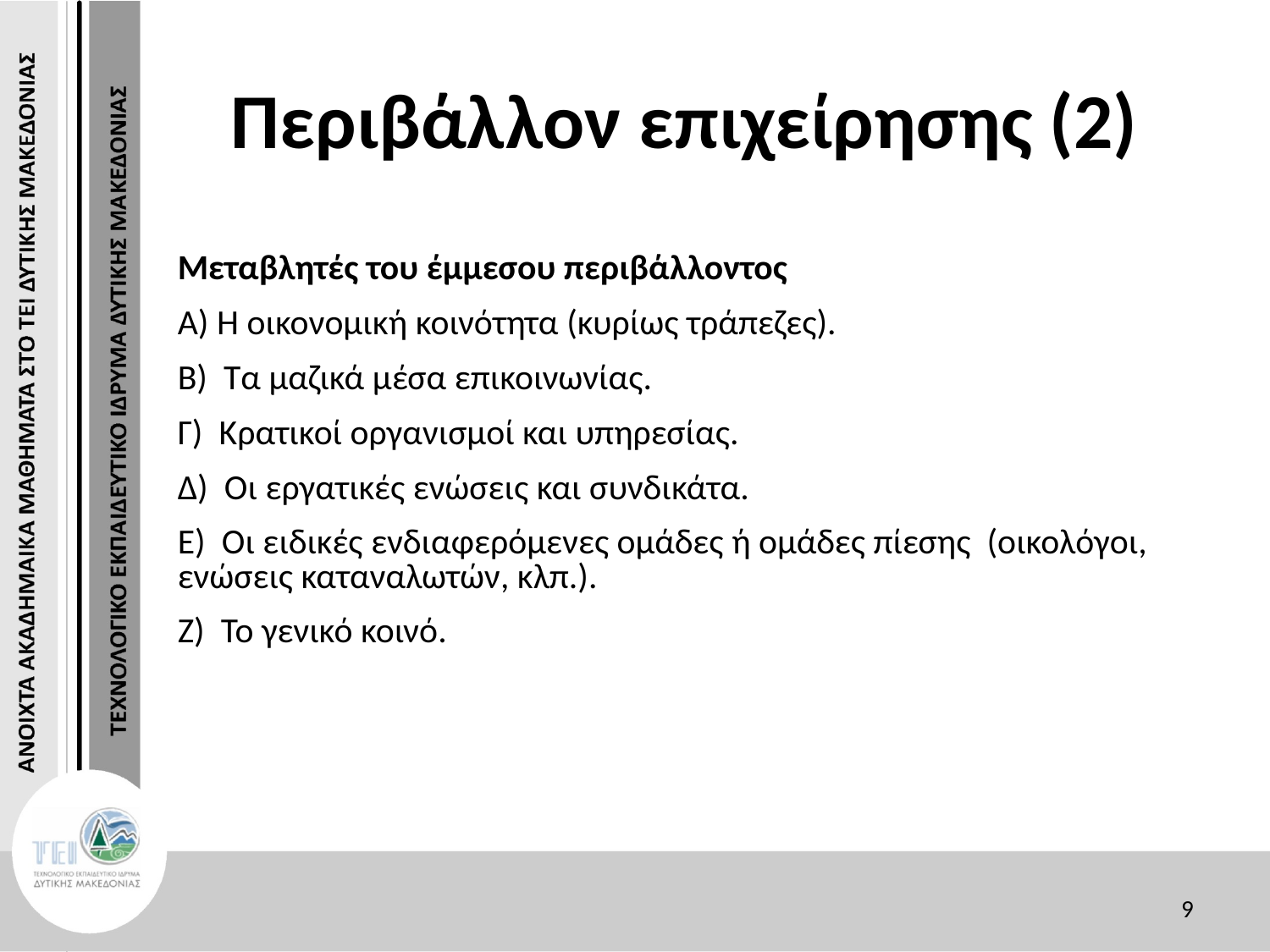

# Περιβάλλον επιχείρησης (2)
Μεταβλητές του έμμεσου περιβάλλοντος
Α) Η οικονομική κοινότητα (κυρίως τράπεζες).
Β)  Τα μαζικά μέσα επικοινωνίας.
Γ)  Κρατικοί οργανισμοί και υπηρεσίας.
Δ)  Οι εργατικές ενώσεις και συνδικάτα.
Ε)  Οι ειδικές ενδιαφερόμενες ομάδες ή ομάδες πίεσης  (οικολόγοι, ενώσεις καταναλωτών, κλπ.).
Ζ)  Το γενικό κοινό.
9